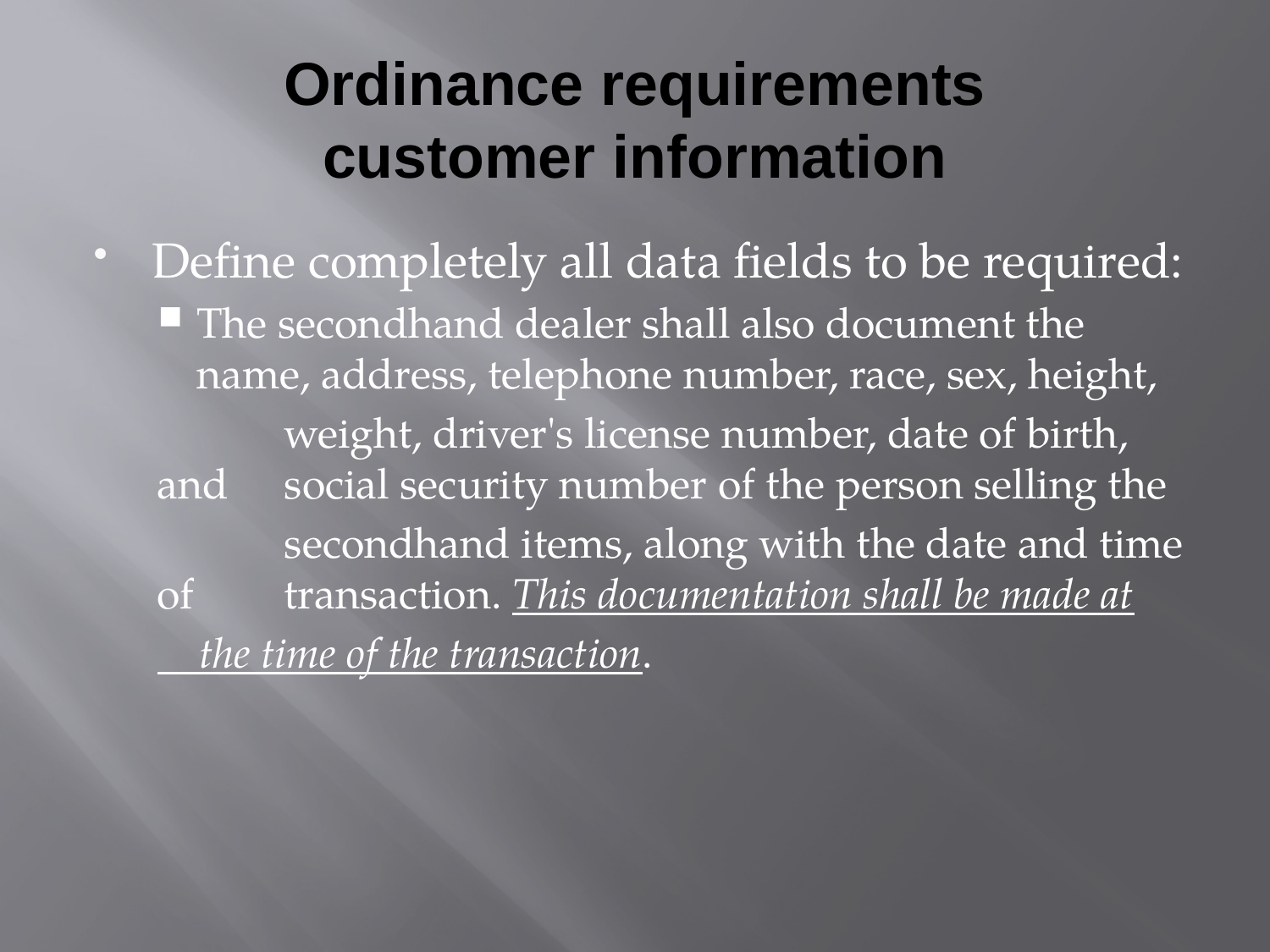

# Ordinance requirements customer information
Define completely all data fields to be required:
The secondhand dealer shall also document the name, address, telephone number, race, sex, height,
	weight, driver's license number, date of birth, and 	social security number of the person selling the
	secondhand items, along with the date and time of 	transaction. This documentation shall be made at
    the time of the transaction.